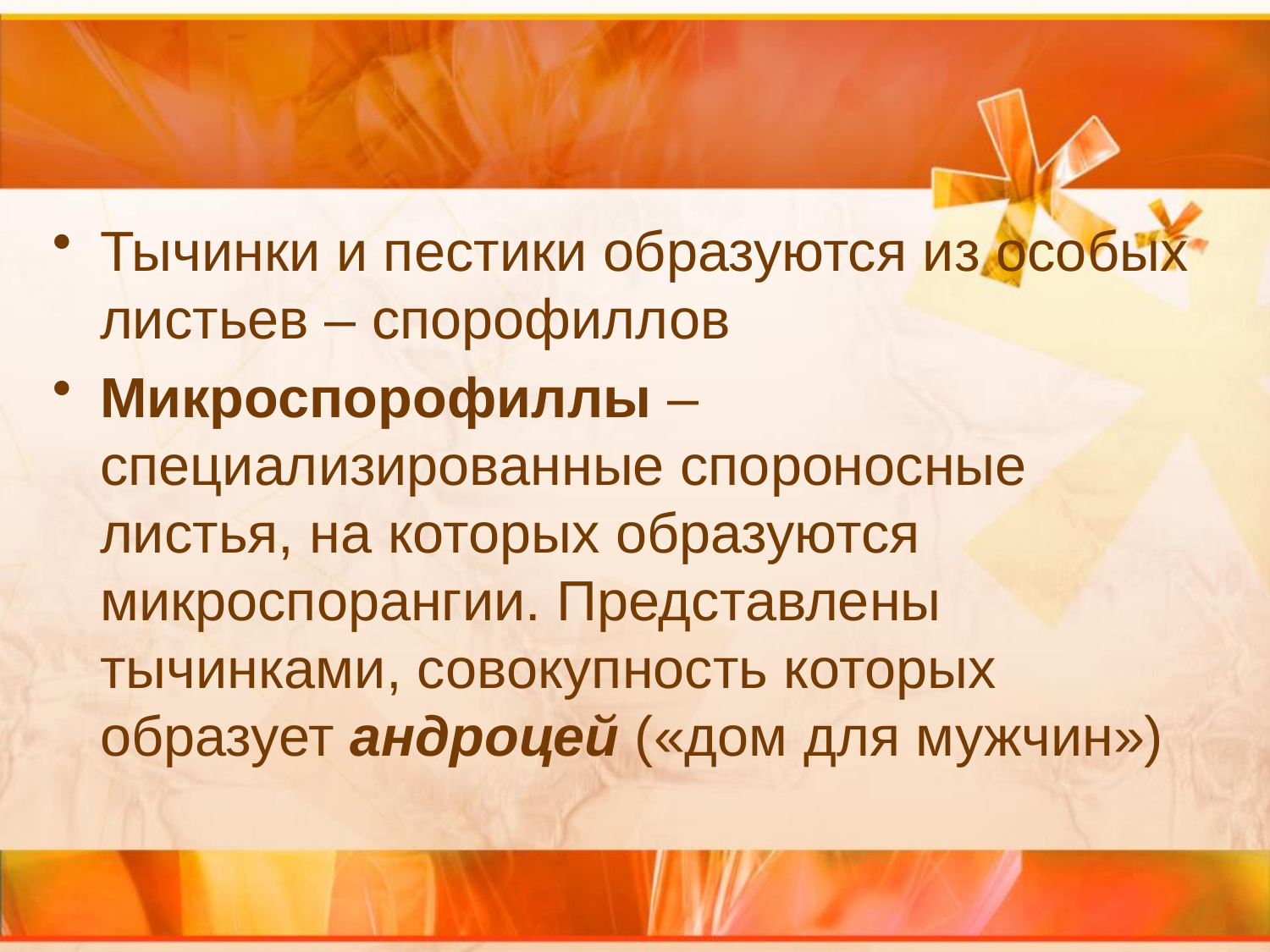

#
Тычинки и пестики образуются из особых листьев – спорофиллов
Микроспорофиллы – специализированные спороносные листья, на которых образуются микроспорангии. Представлены тычинками, совокупность которых образует андроцей («дом для мужчин»)